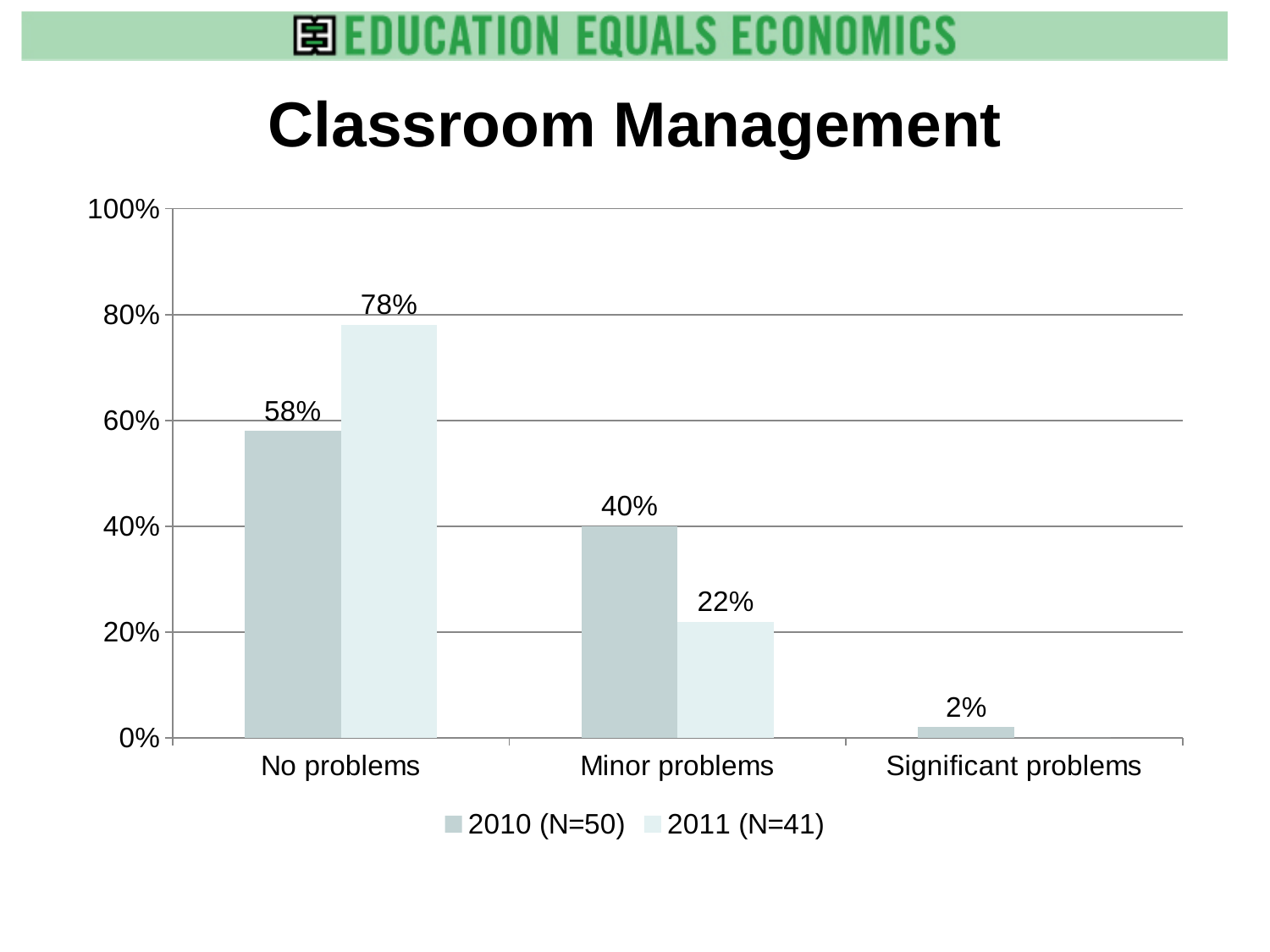

Classroom Management

### Chart

| Category | 2010 (N=50) | 2011 (N=41) |
|---|---|---|
| No problems | 0.5800000000000001 | 0.7804878048780486 |
| Minor problems | 0.4 | 0.2195119512195122 |
| Significant problems | 0.02000000000000001 | 0.0 |